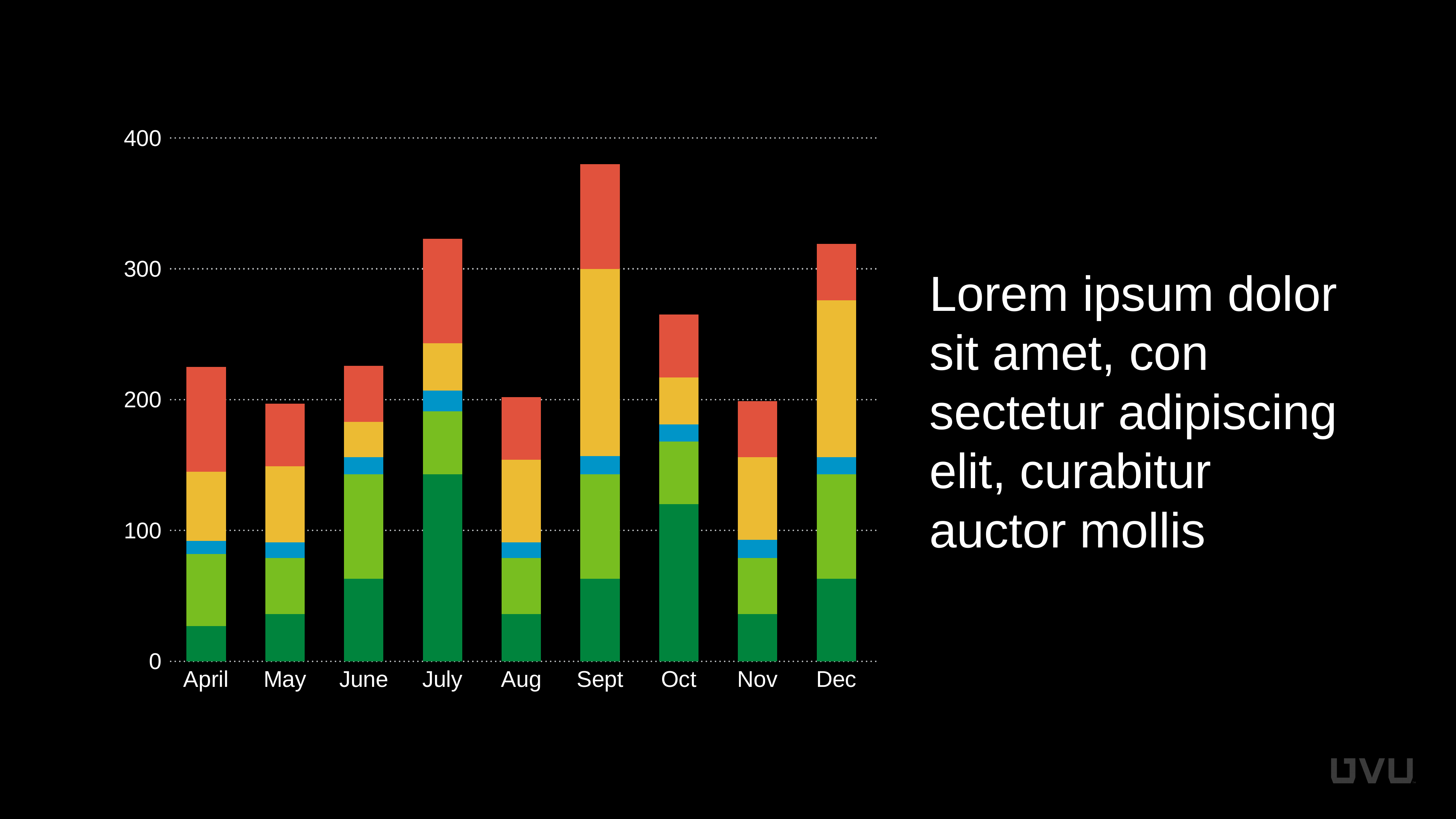

### Chart

| Category | Region 1 | Region 2 | Region 3 | Region 4 | Region 5 |
|---|---|---|---|---|---|
| April | 27.0 | 55.0 | 10.0 | 53.0 | 80.0 |
| May | 36.0 | 43.0 | 12.0 | 58.0 | 48.0 |
| June | 63.0 | 80.0 | 13.0 | 27.0 | 43.0 |
| July | 143.0 | 48.0 | 16.0 | 36.0 | 80.0 |
| Aug | 36.0 | 43.0 | 12.0 | 63.0 | 48.0 |
| Sept | 63.0 | 80.0 | 14.0 | 143.0 | 80.0 |
| Oct | 120.0 | 48.0 | 13.0 | 36.0 | 48.0 |
| Nov | 36.0 | 43.0 | 14.0 | 63.0 | 43.0 |
| Dec | 63.0 | 80.0 | 13.0 | 120.0 | 43.0 |
Lorem ipsum dolor sit amet, con sectetur adipiscing elit, curabitur auctor mollis